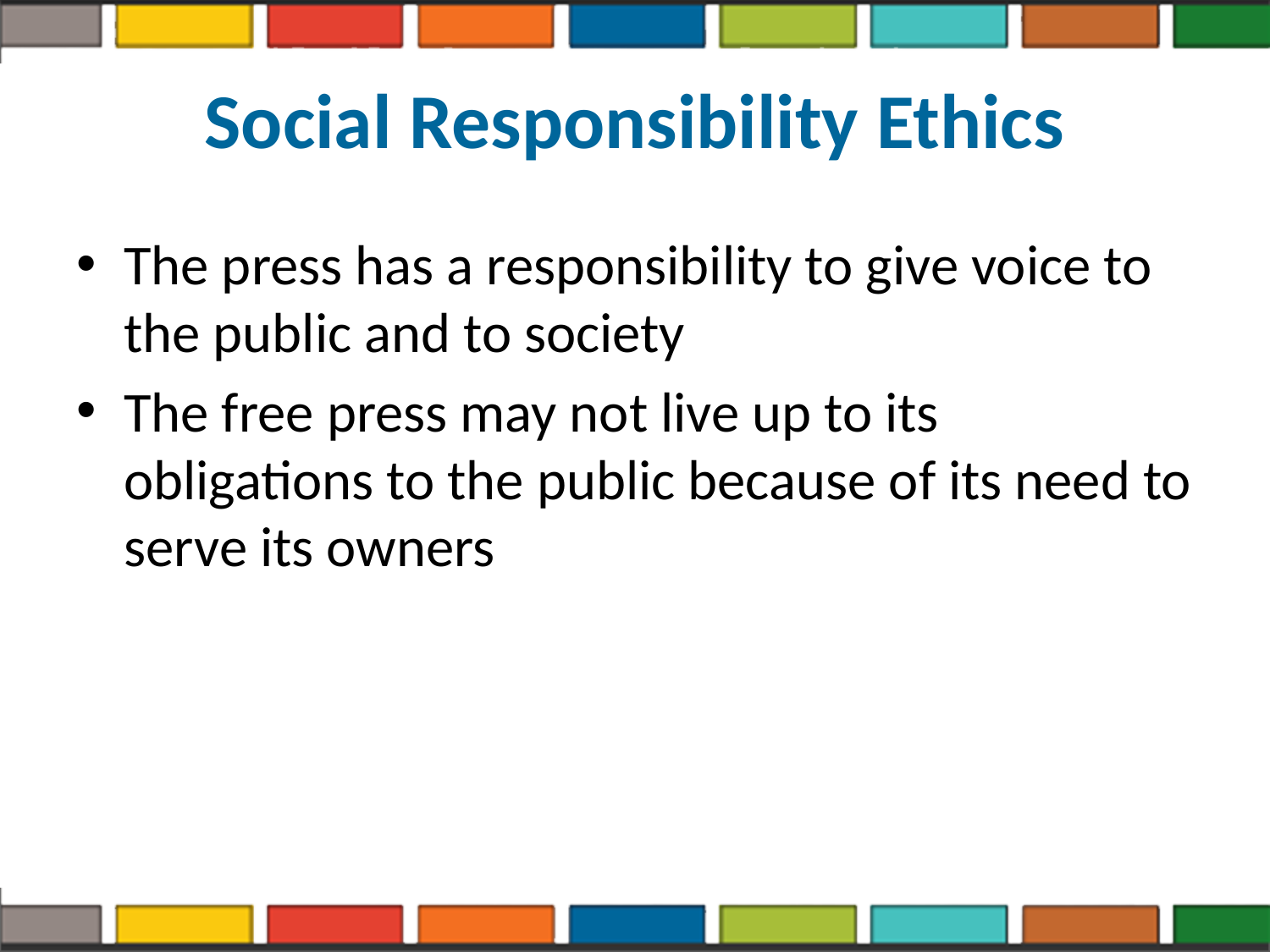

# Social Responsibility Ethics
The press has a responsibility to give voice to the public and to society
The free press may not live up to its obligations to the public because of its need to serve its owners